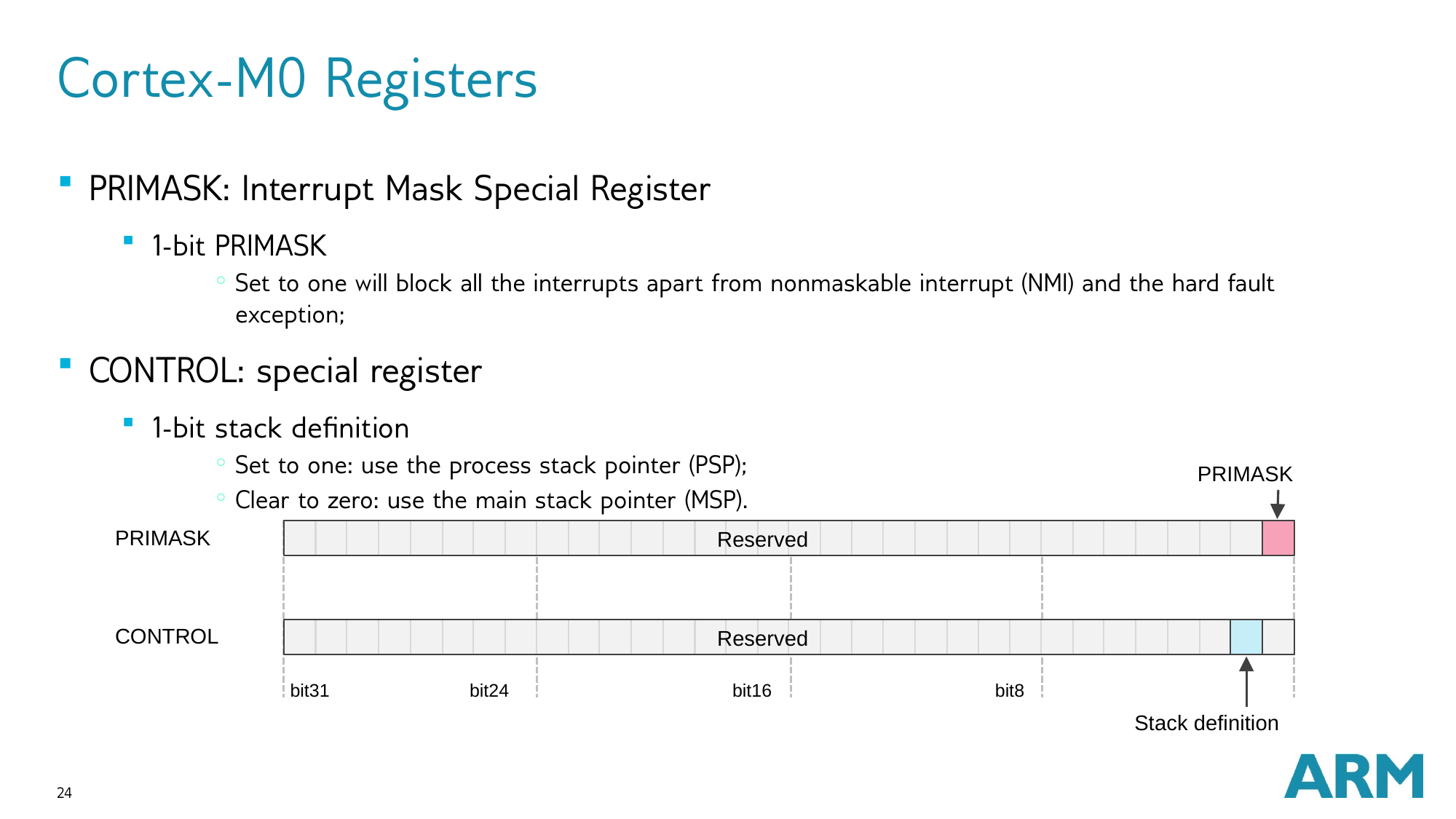

# Cortex-M0 Registers
PRIMASK: Interrupt Mask Special Register
1-bit PRIMASK
Set to one will block all the interrupts apart from nonmaskable interrupt (NMI) and the hard fault exception;
CONTROL: special register
1-bit stack definition
Set to one: use the process stack pointer (PSP);
Clear to zero: use the main stack pointer (MSP).
PRIMASK
PRIMASK

Reserved
CONTROL

Reserved

bit31
bit24
bit16
bit8
Stack definition